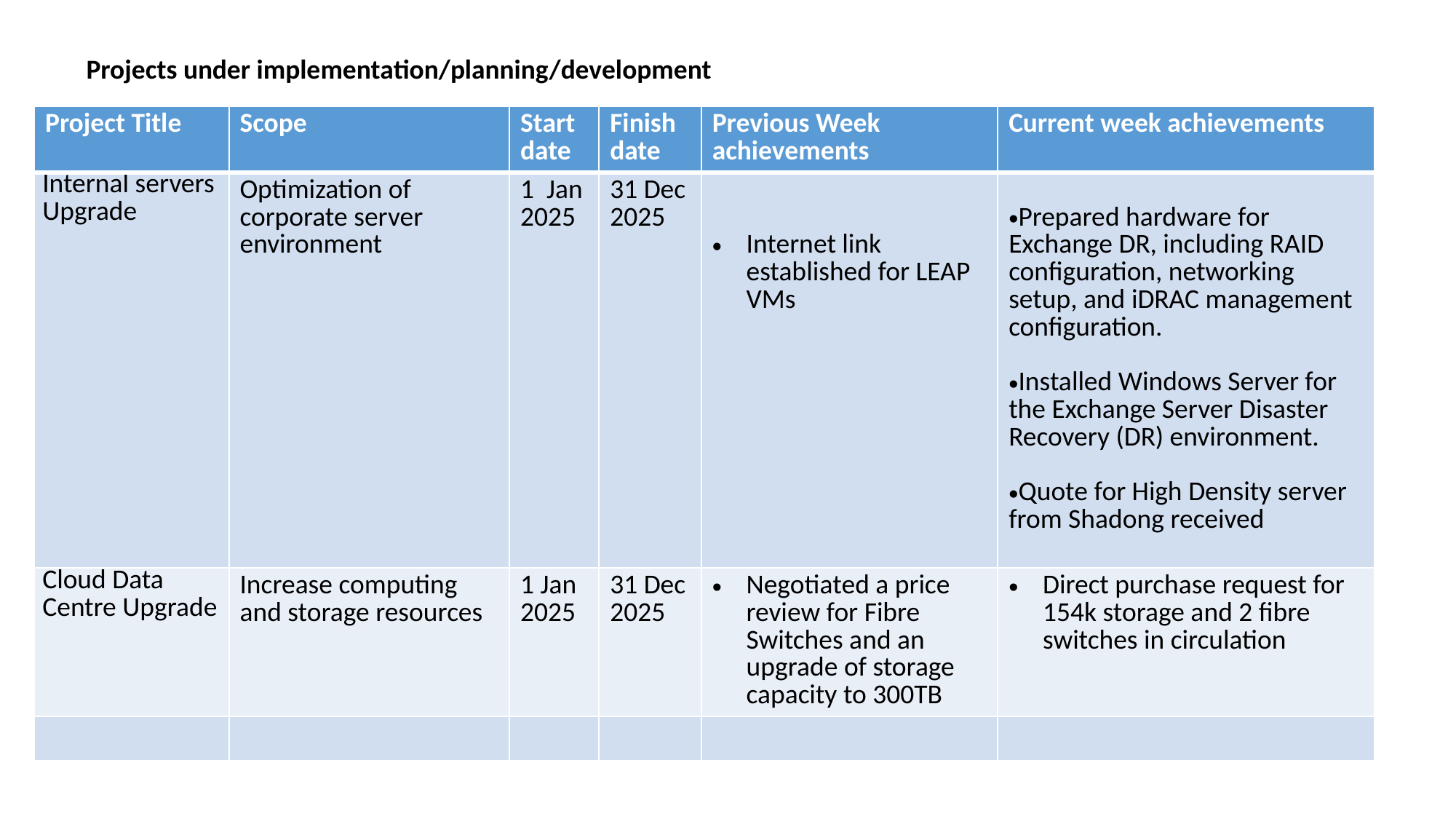

Projects under implementation/planning/development
| Project Title | Scope | Start date | Finish date | Previous Week achievements | Current week achievements |
| --- | --- | --- | --- | --- | --- |
| Internal servers Upgrade | Optimization of corporate server environment | 1 Jan 2025 | 31 Dec 2025 | Internet link established for LEAP VMs | Prepared hardware for Exchange DR, including RAID configuration, networking setup, and iDRAC management configuration. Installed Windows Server for the Exchange Server Disaster Recovery (DR) environment. Quote for High Density server from Shadong received |
| Cloud Data Centre Upgrade | Increase computing and storage resources | 1 Jan 2025 | 31 Dec 2025 | Negotiated a price review for Fibre Switches and an upgrade of storage capacity to 300TB | Direct purchase request for 154k storage and 2 fibre switches in circulation |
|  |  |  |  |  |  |